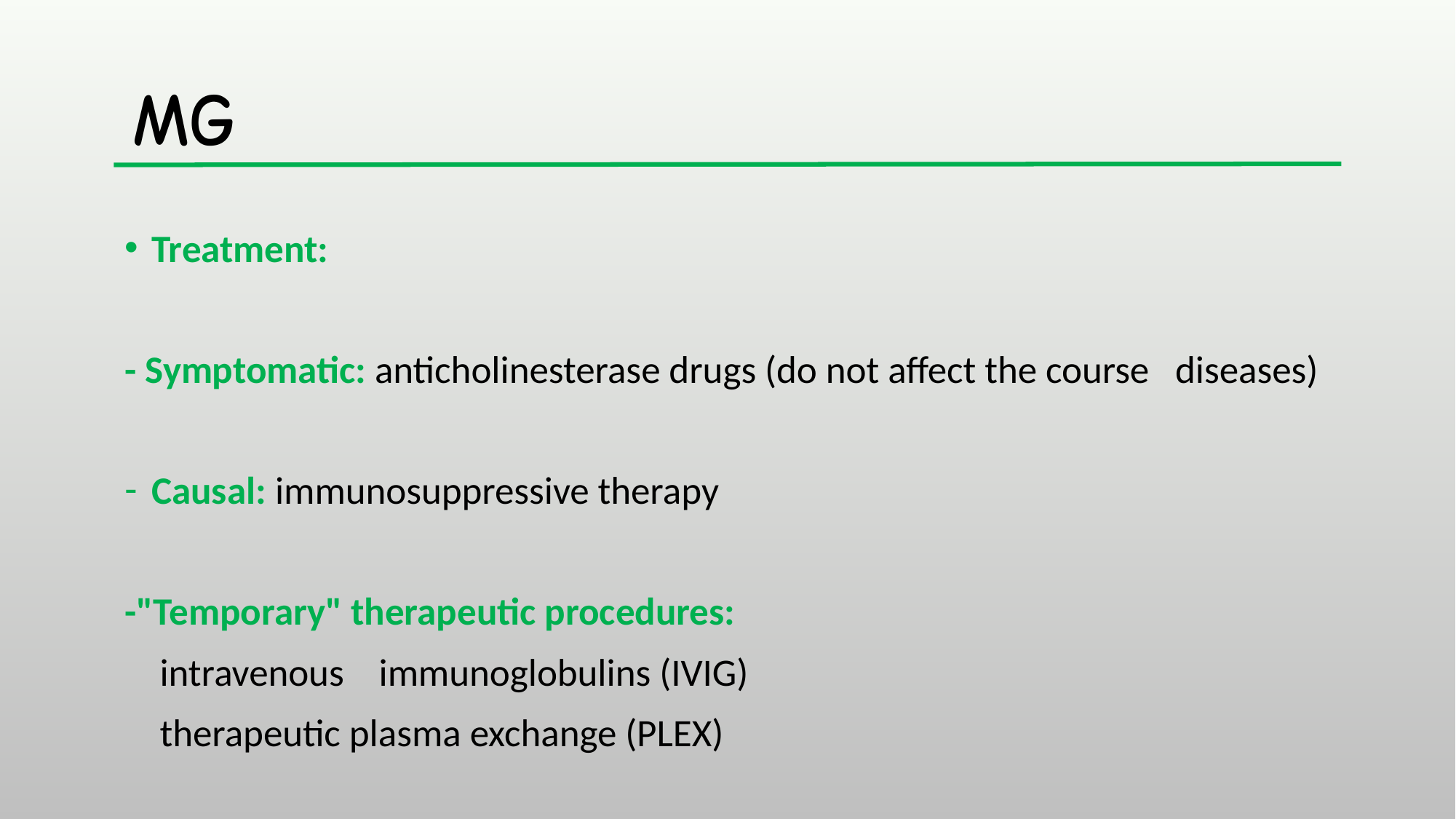

# MG
Treatment:

- Symptomatic: anticholinesterase drugs (do not affect the course   diseases)

Causal: immunosuppressive therapy

-"Temporary" therapeutic procedures:
    intravenous    immunoglobulins (IVIG)
    therapeutic plasma exchange (PLEX)